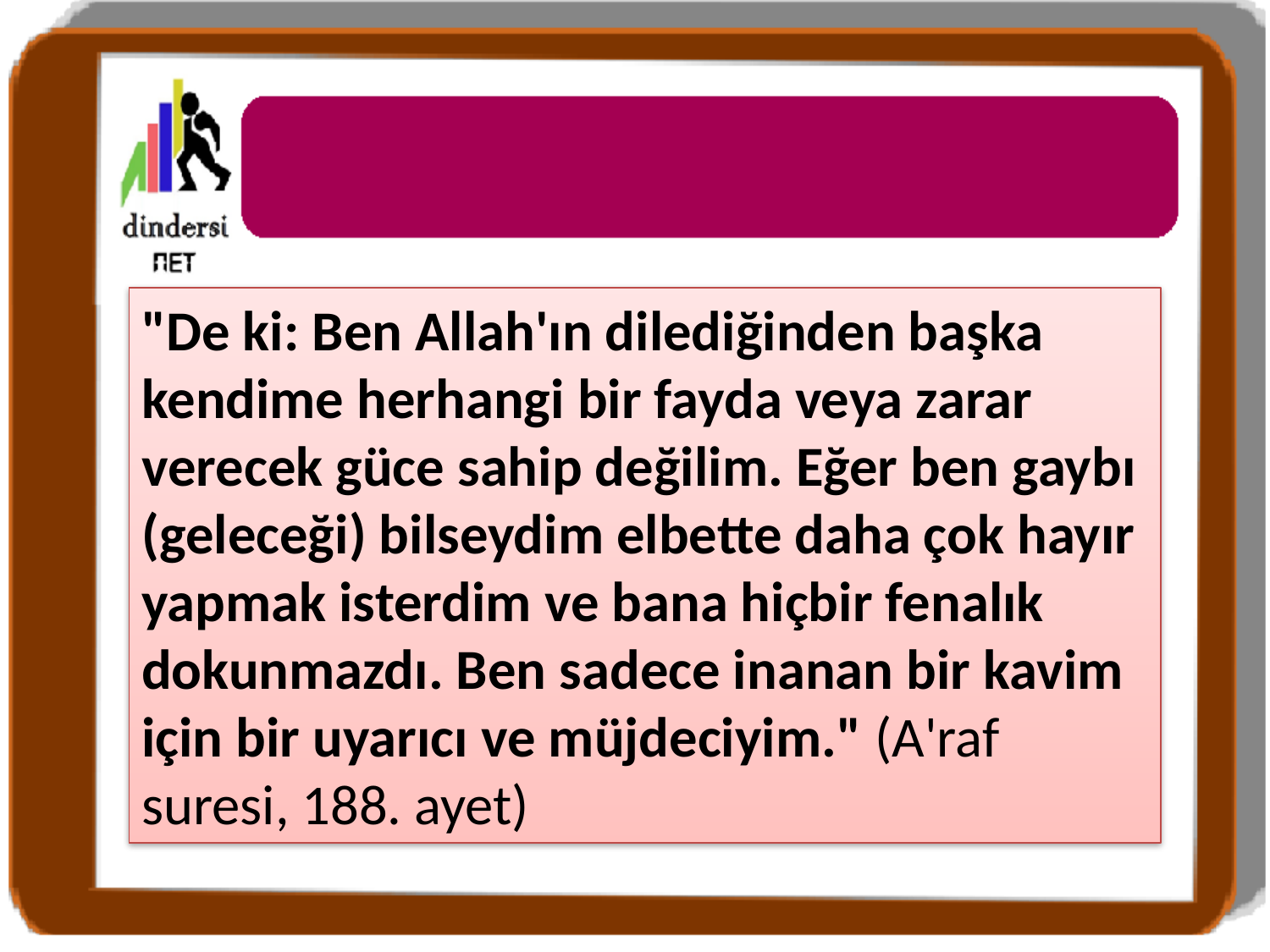

"De ki: Ben Allah'ın dilediğinden başka kendime herhangi bir fayda veya zarar verecek güce sahip değilim. Eğer ben gaybı (geleceği) bilseydim elbette daha çok hayır yapmak isterdim ve bana hiçbir fenalık dokunmazdı. Ben sadece inanan bir kavim için bir uyarıcı ve müjdeciyim." (A'raf suresi, 188. ayet)